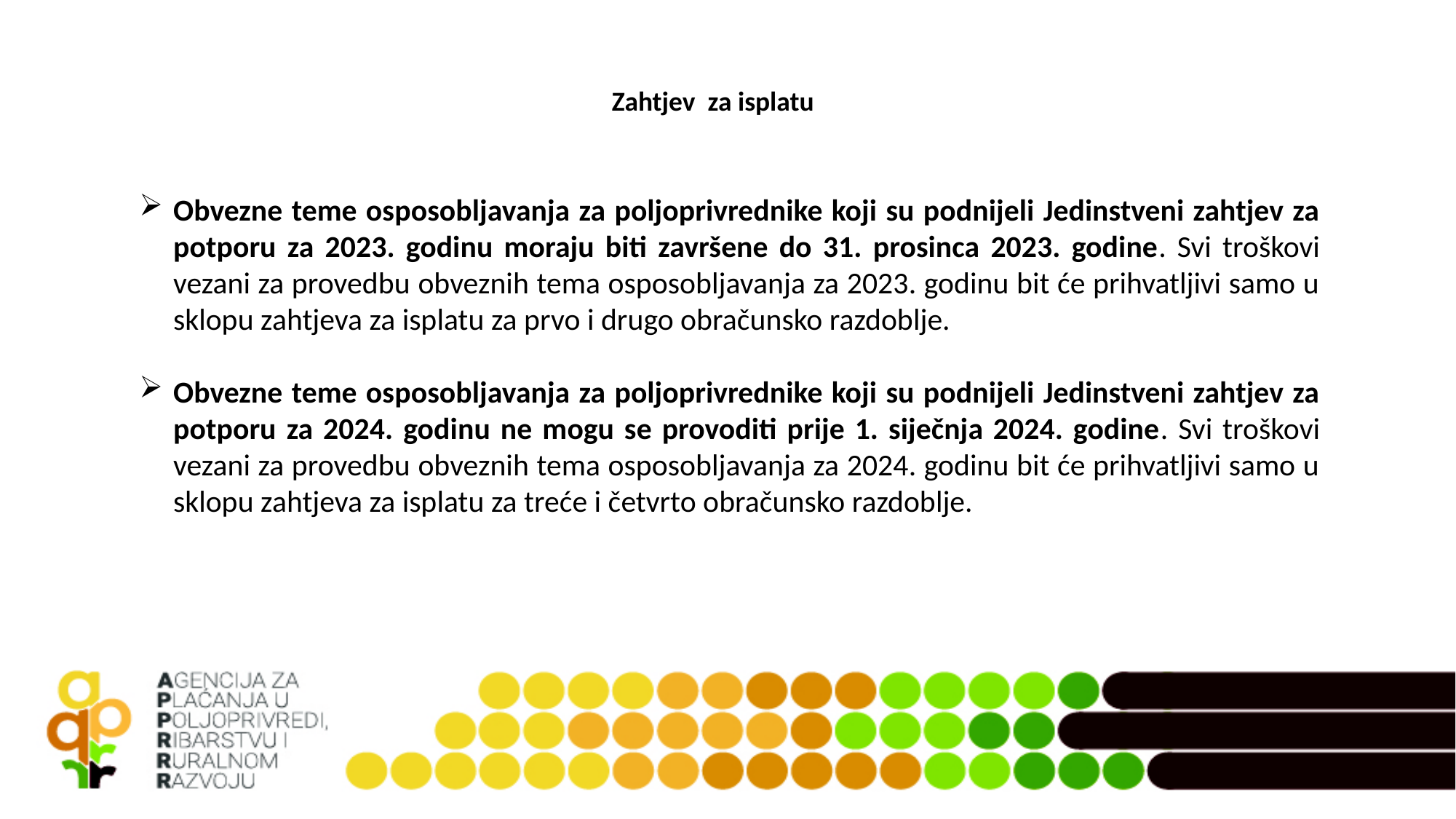

Zahtjev  za isplatu

Obvezne teme osposobljavanja za poljoprivrednike koji su podnijeli Jedinstveni zahtjev za potporu za 2023. godinu moraju biti završene do 31. prosinca 2023. godine. Svi troškovi vezani za provedbu obveznih tema osposobljavanja za 2023. godinu bit će prihvatljivi samo u sklopu zahtjeva za isplatu za prvo i drugo obračunsko razdoblje.

Obvezne teme osposobljavanja za poljoprivrednike koji su podnijeli Jedinstveni zahtjev za potporu za 2024. godinu ne mogu se provoditi prije 1. siječnja 2024. godine. Svi troškovi vezani za provedbu obveznih tema osposobljavanja za 2024. godinu bit će prihvatljivi samo u sklopu zahtjeva za isplatu za treće i četvrto obračunsko razdoblje.